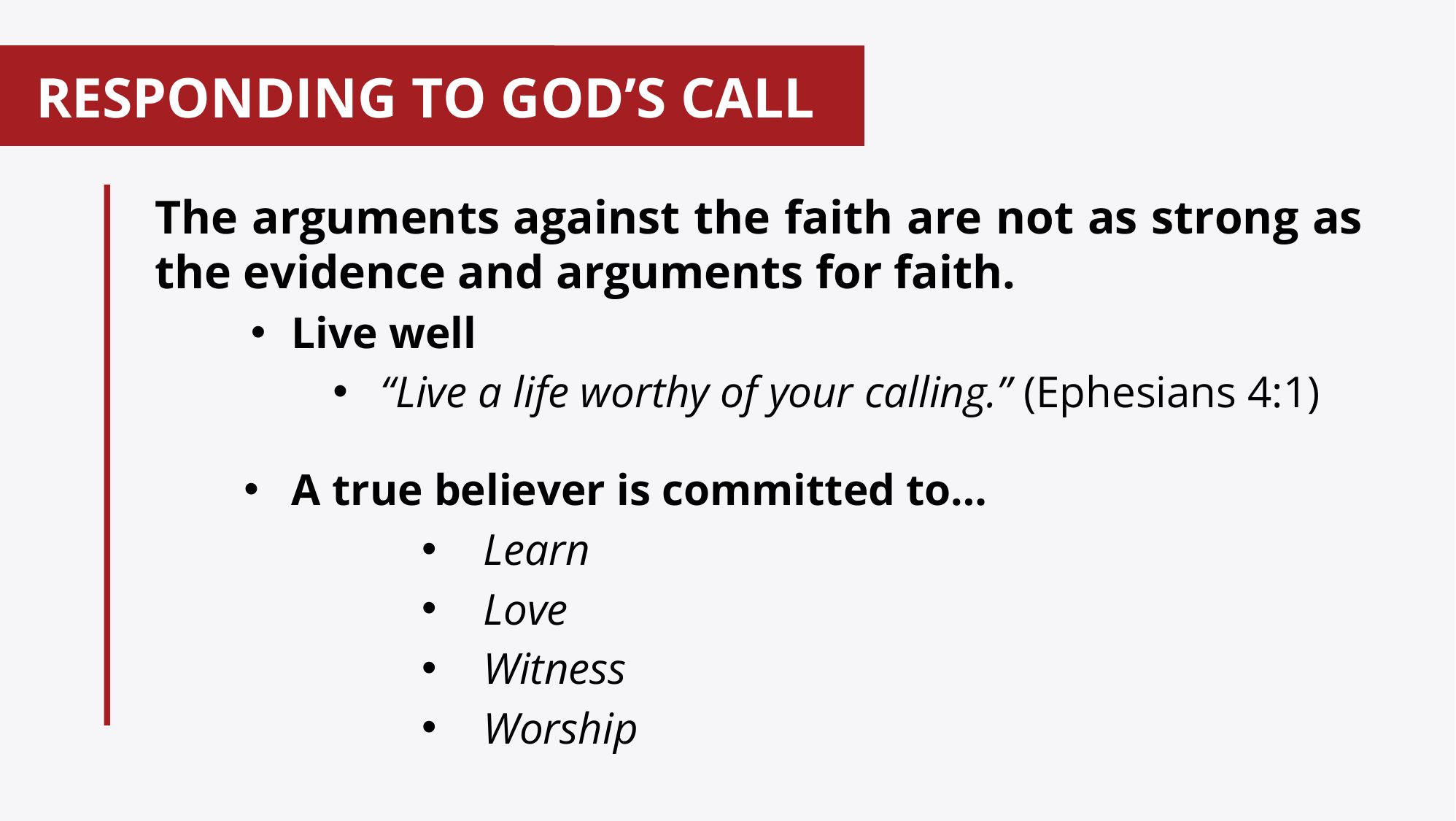

RESPONDING TO GOD’S CALL
#
The arguments against the faith are not as strong as the evidence and arguments for faith.
Live well
“Live a life worthy of your calling.” (Ephesians 4:1)

A true believer is committed to…
Learn
Love
Witness
Worship